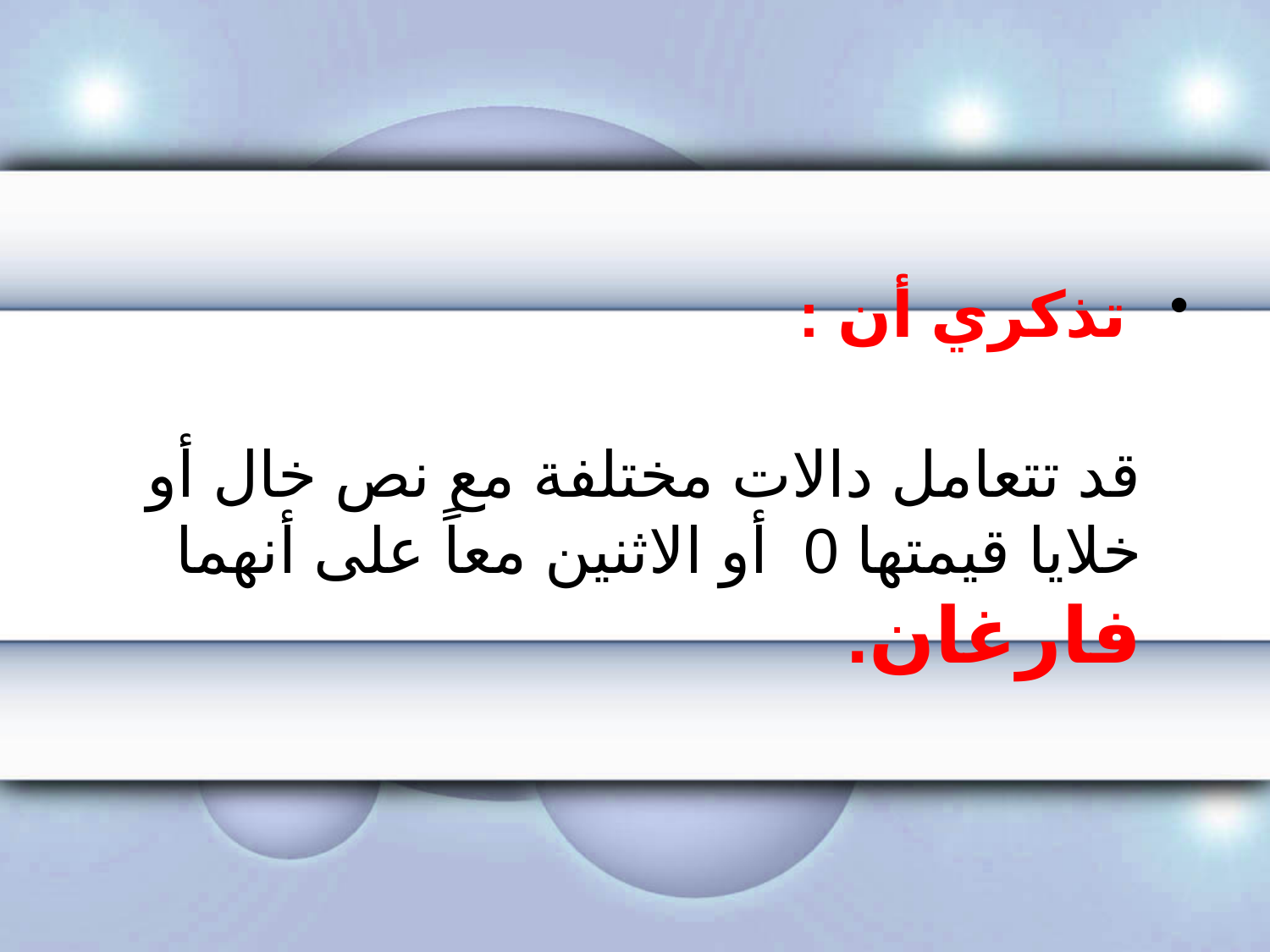

تذكري أن :
قد تتعامل دالات مختلفة مع نص خال أو خلايا قيمتها 0  أو الاثنين معاً على أنهما فارغان.

#